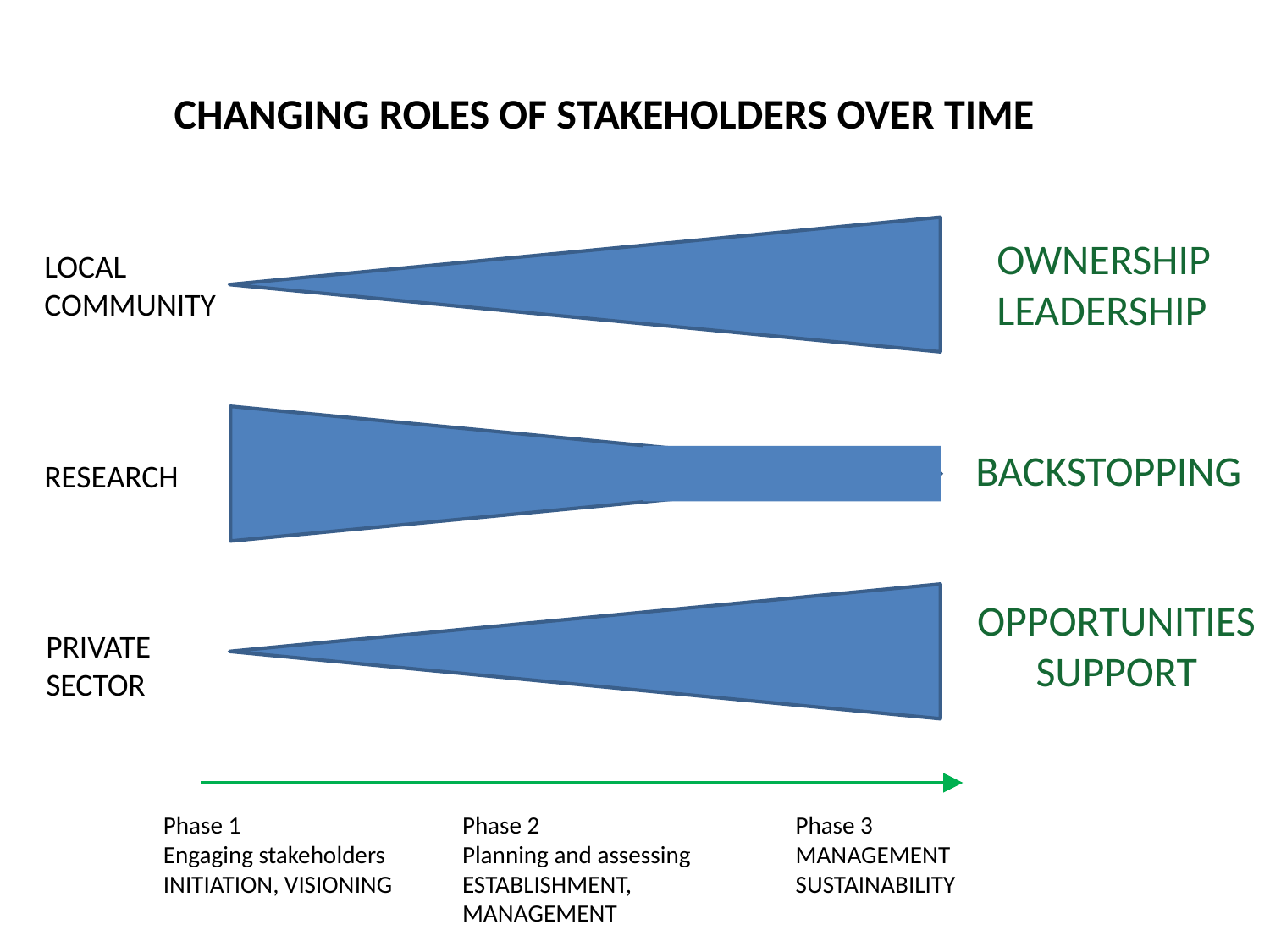

CHANGING ROLES OF STAKEHOLDERS OVER TIME

Ownershipleadership
LOCAL COMMUNITY

backstopping

RESEARCH
Opportunities
support
PRIVATE SECTOR
Phase 2
Planning and assessing
ESTABLISHMENT, MANAGEMENT
Phase 3
MANAGEMENT
SUSTAINABILITY
Phase 1
Engaging stakeholders
INITIATION, VISIONING